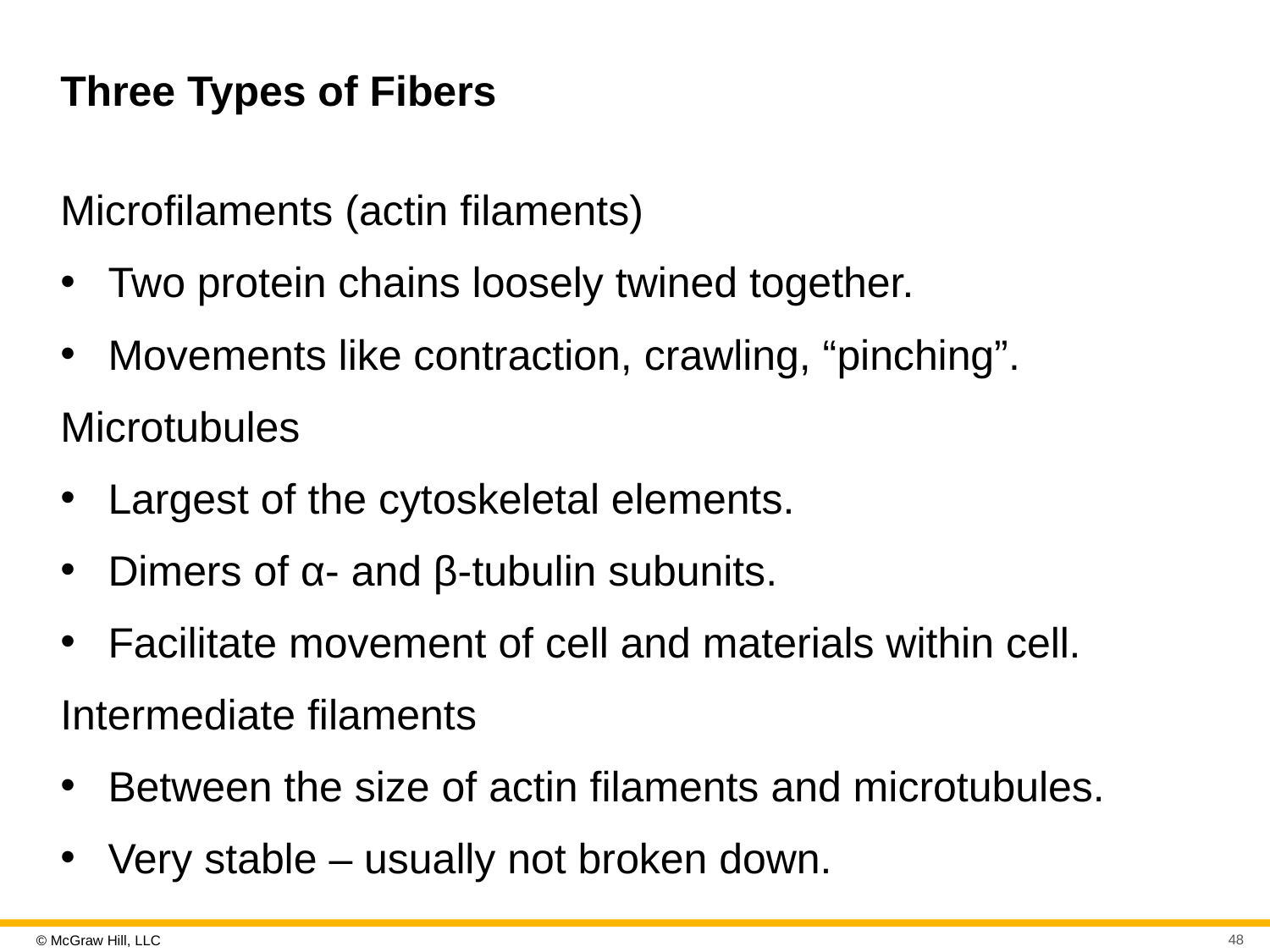

# Three Types of Fibers
Microfilaments (actin filaments)
Two protein chains loosely twined together.
Movements like contraction, crawling, “pinching”.
Microtubules
Largest of the cytoskeletal elements.
Dimers of α- and β-tubulin subunits.
Facilitate movement of cell and materials within cell.
Intermediate filaments
Between the size of actin filaments and microtubules.
Very stable – usually not broken down.
48